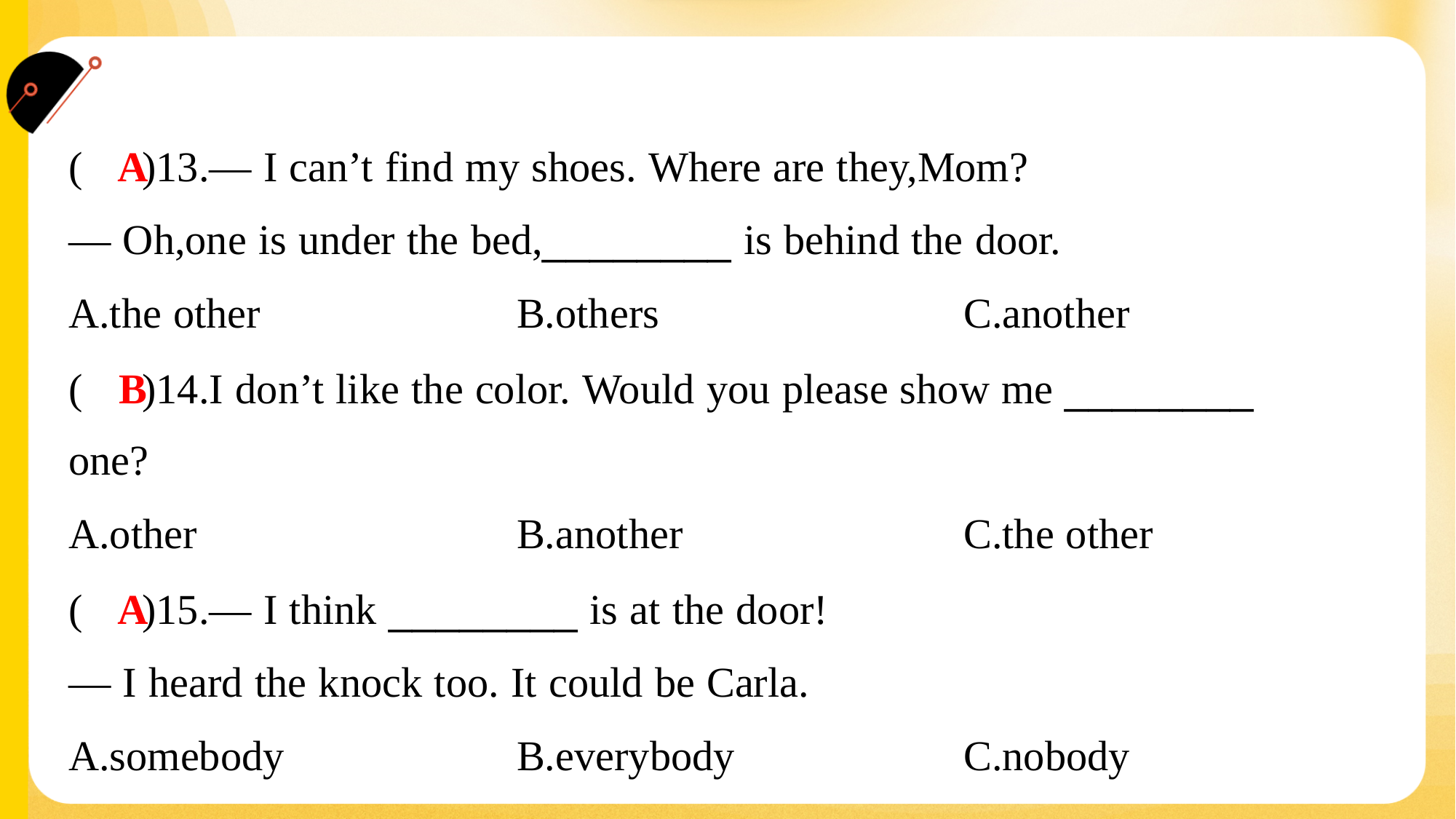

(     )13.— I can’t find my shoes. Where are they,Mom?
— Oh,one is under the bed,________ is behind the door.
A
A.the other	B.others	C.another
(     )14.I don’t like the color. Would you please show me ________
one?
B
A.other	B.another	C.the other
(     )15.— I think ________ is at the door!
— I heard the knock too. It could be Carla.
A
A.somebody	B.everybody	C.nobody